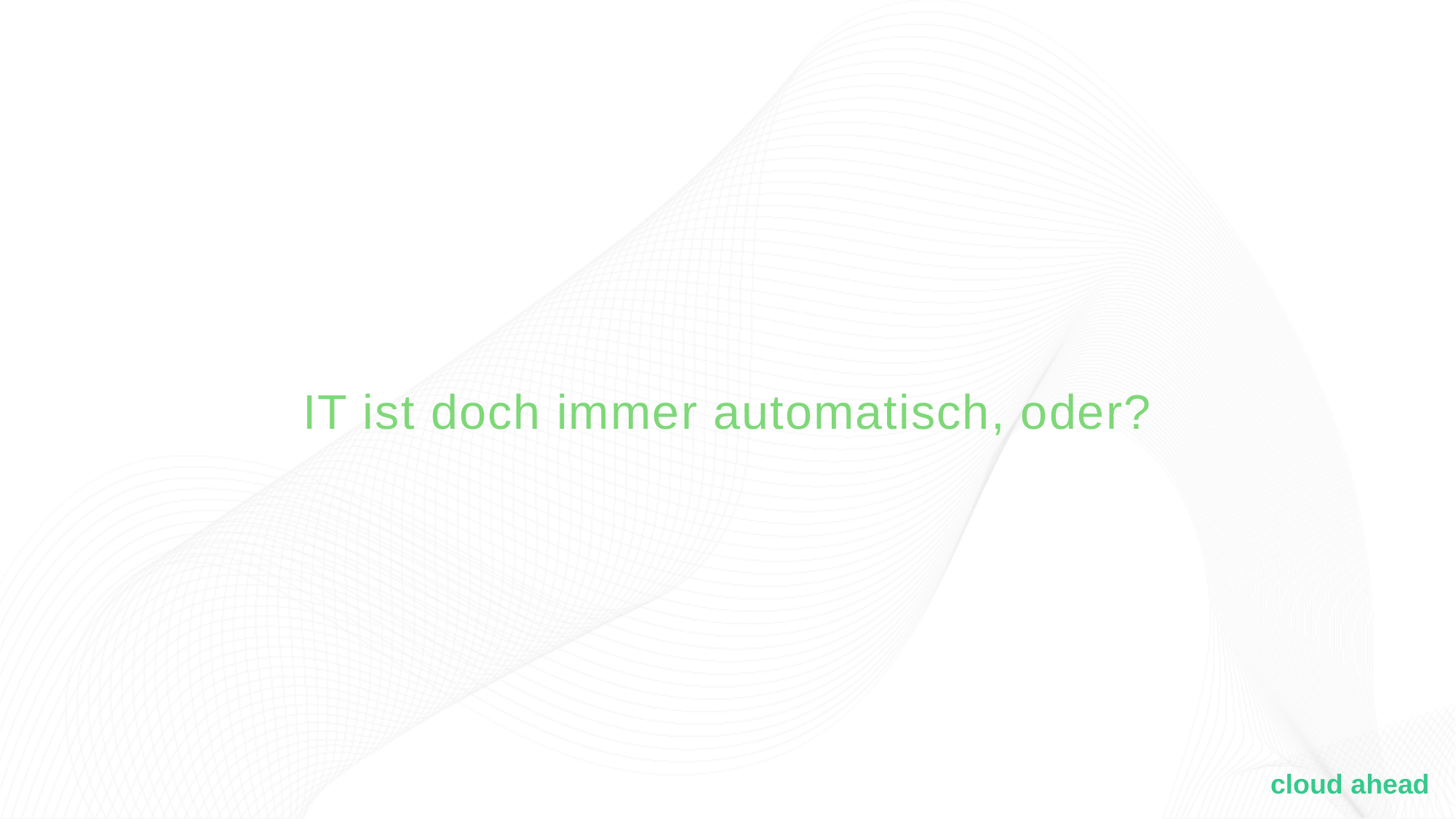

# IT ist doch immer automatisch, oder?